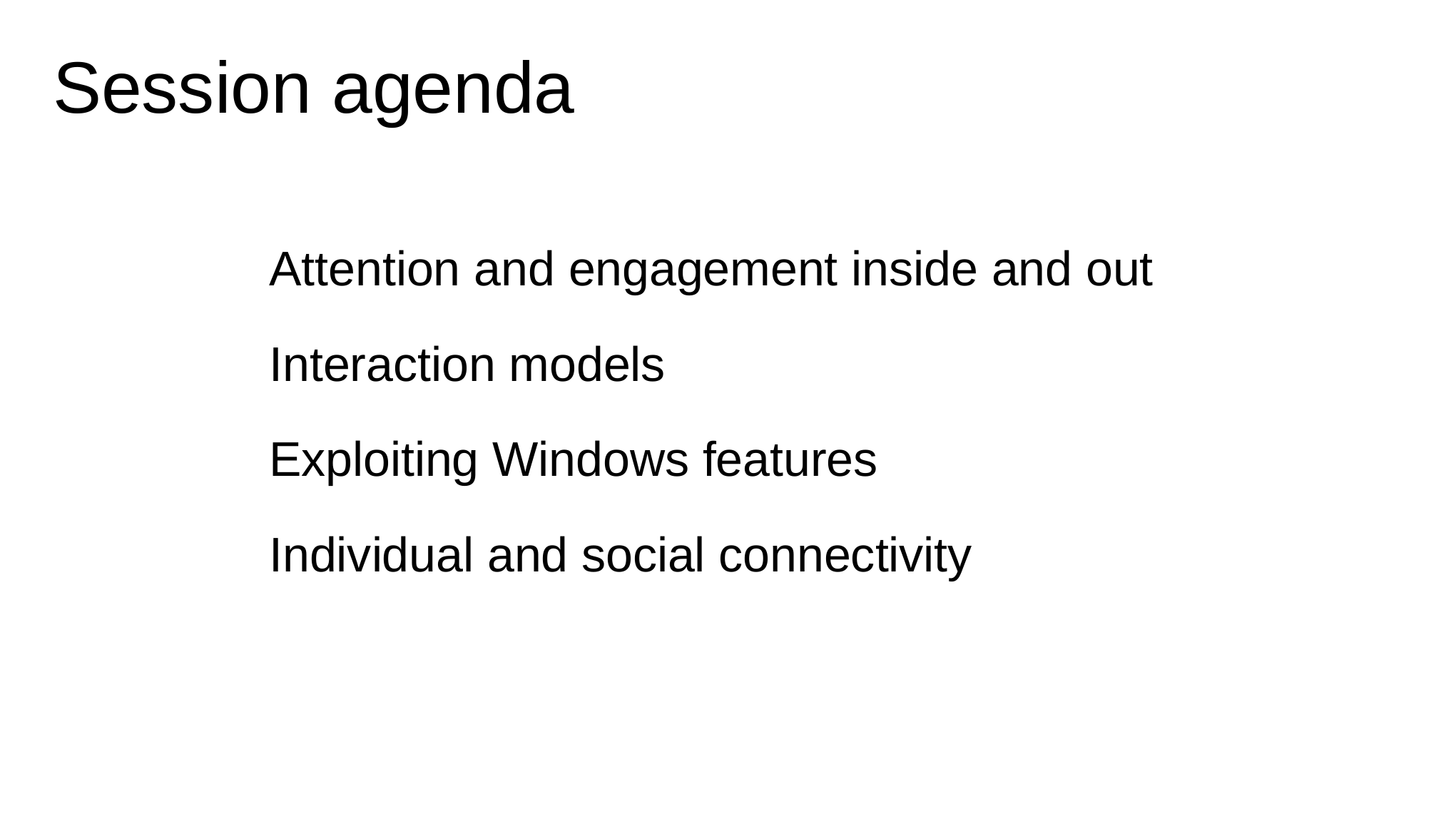

# Session agenda
Attention and engagement inside and out
Interaction models
Exploiting Windows features
Individual and social connectivity